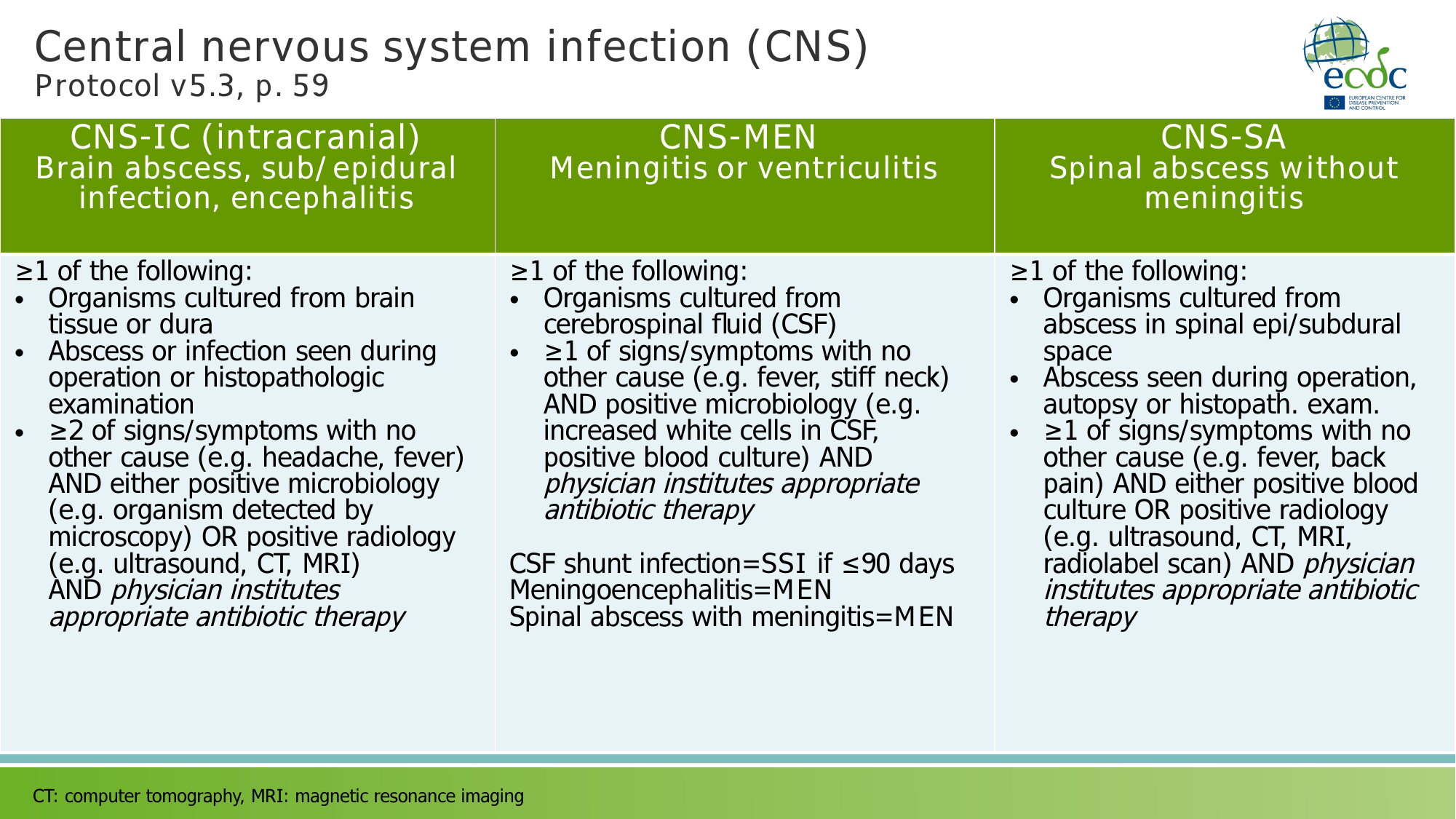

Central nervous system infection (CNS)
Protocol v5.3, p. 59
| CNS-IC (intracranial) Brain abscess, sub/epidural infection, encephalitis | CNS-MEN Meningitis or ventriculitis | CNS-SA Spinal abscess without meningitis |
| --- | --- | --- |
| ≥1 of the following: Organisms cultured from brain tissue or dura Abscess or infection seen during operation or histopathologic examination ≥2 of signs/symptoms with no other cause (e.g. headache, fever) AND either positive microbiology (e.g. organism detected by microscopy) OR positive radiology (e.g. ultrasound, CT, MRI) AND physician institutes appropriate antibiotic therapy | ≥1 of the following: Organisms cultured from cerebrospinal fluid (CSF) ≥1 of signs/symptoms with no other cause (e.g. fever, stiff neck) AND positive microbiology (e.g. increased white cells in CSF, positive blood culture) AND physician institutes appropriate antibiotic therapy CSF shunt infection=SSI if ≤90 days Meningoencephalitis=MEN Spinal abscess with meningitis=MEN | ≥1 of the following: Organisms cultured from abscess in spinal epi/subdural space Abscess seen during operation, autopsy or histopath. exam. ≥1 of signs/symptoms with no other cause (e.g. fever, back pain) AND either positive blood culture OR positive radiology (e.g. ultrasound, CT, MRI, radiolabel scan) AND physician institutes appropriate antibiotic therapy |
CT: computer tomography, MRI: magnetic resonance imaging